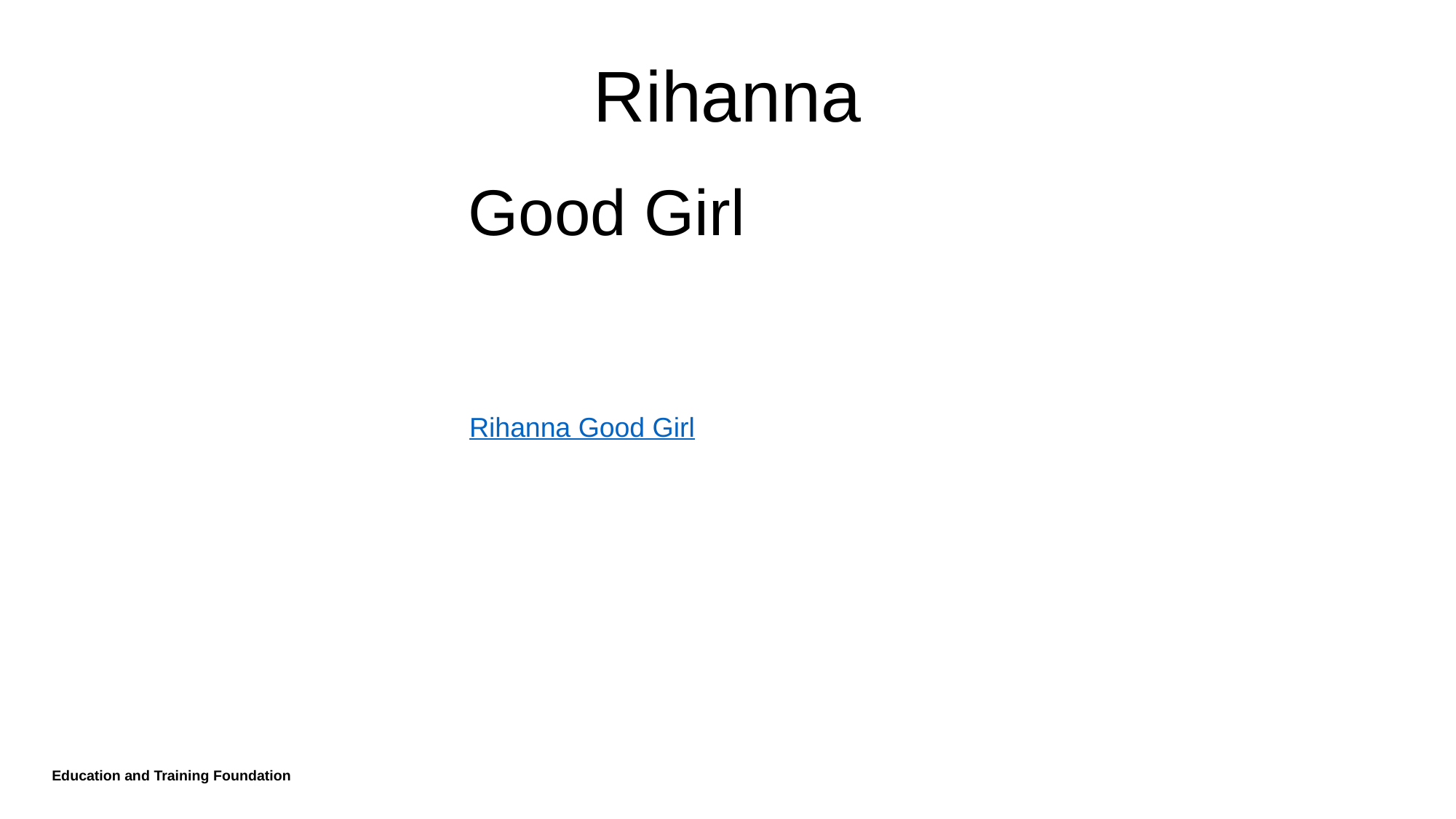

# Rihanna
		        Good Girl
Rihanna Good Girl
Education and Training Foundation